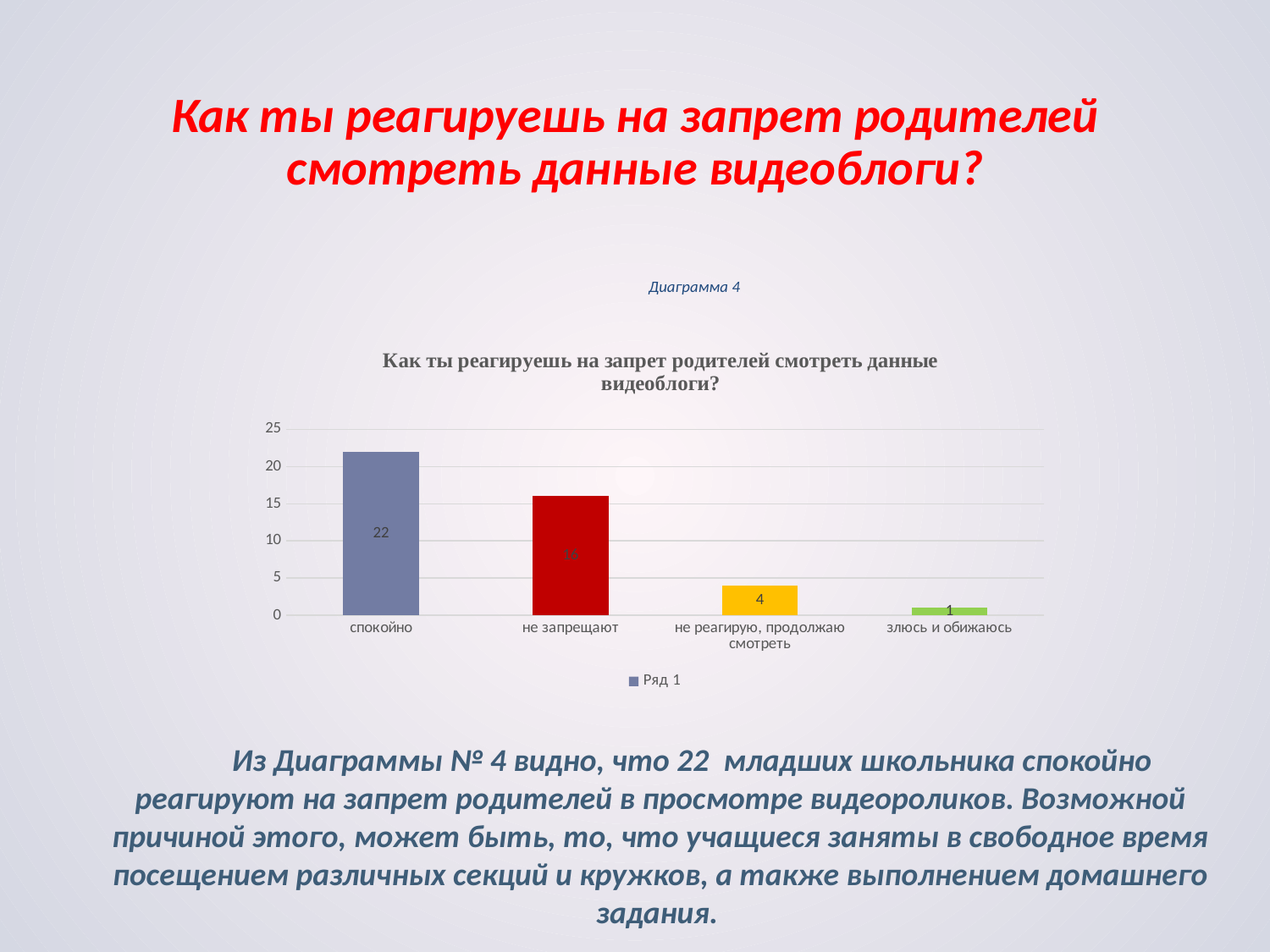

# Как ты реагируешь на запрет родителей смотреть данные видеоблоги?
Диаграмма 4

### Chart: Как ты реагируешь на запрет родителей смотреть данные видеоблоги?

| Category | Ряд 1 |
|---|---|
| спокойно | 22.0 |
| не запрещают | 16.0 |
| не реагирую, продолжаю смотреть | 4.0 |
| злюсь и обижаюсь | 1.0 |
Из Диаграммы № 4 видно, что 22  младших школьника спокойно реагируют на запрет родителей в просмотре видеороликов. Возможной причиной этого, может быть, то, что учащиеся заняты в свободное время посещением различных секций и кружков, а также выполнением домашнего задания.